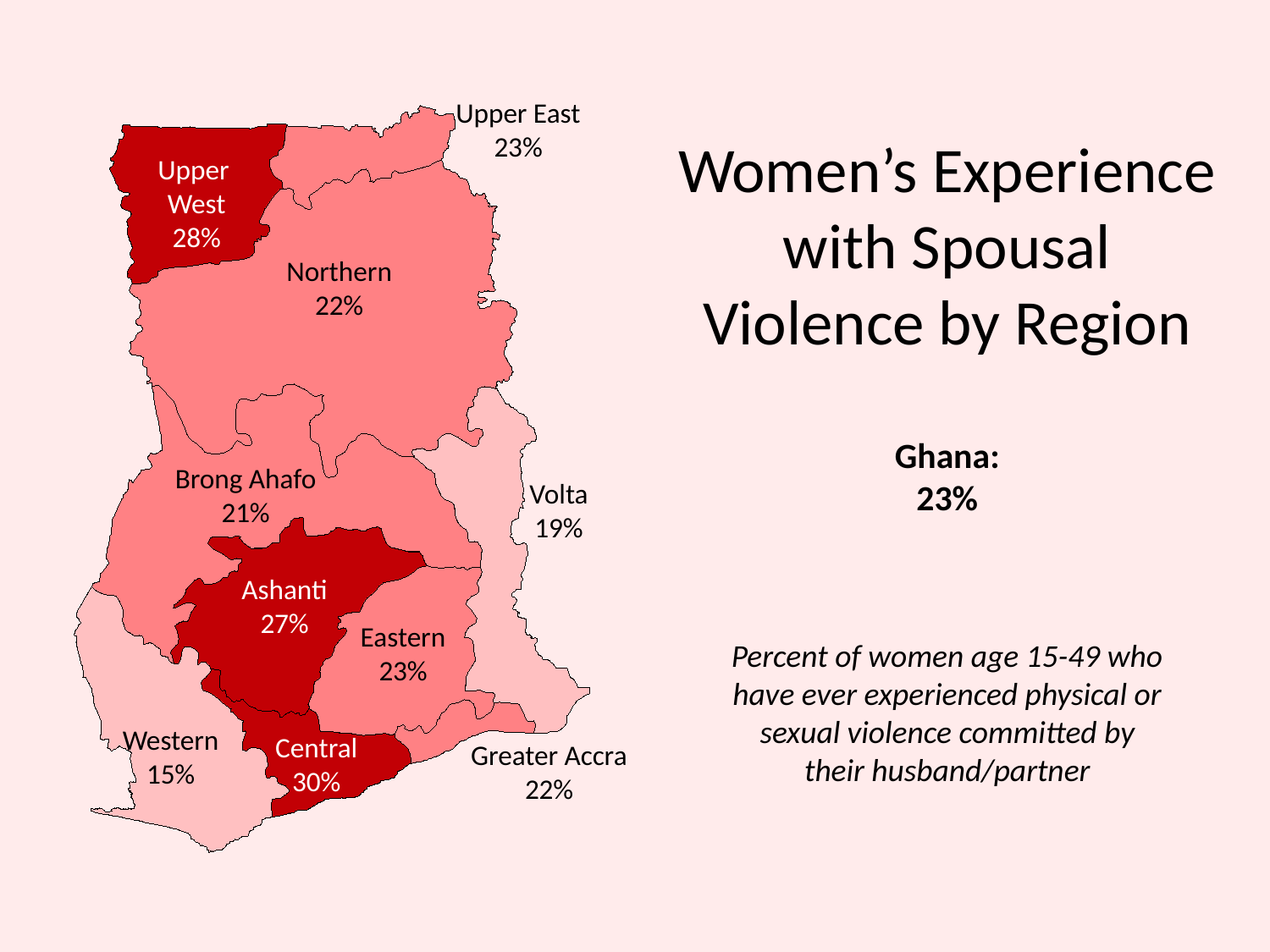

Upper East
23%

Upper
West
28%

Northern
22%

Brong Ahafo
21%
Volta
19%

Ashanti
27%

Eastern
23%

Western
15%
Central
30%
Greater Accra
22%
# Women’s Experience with Spousal Violence by Region
Ghana:
23%
Percent of women age 15-49 who have ever experienced physical or sexual violence committed by their husband/partner